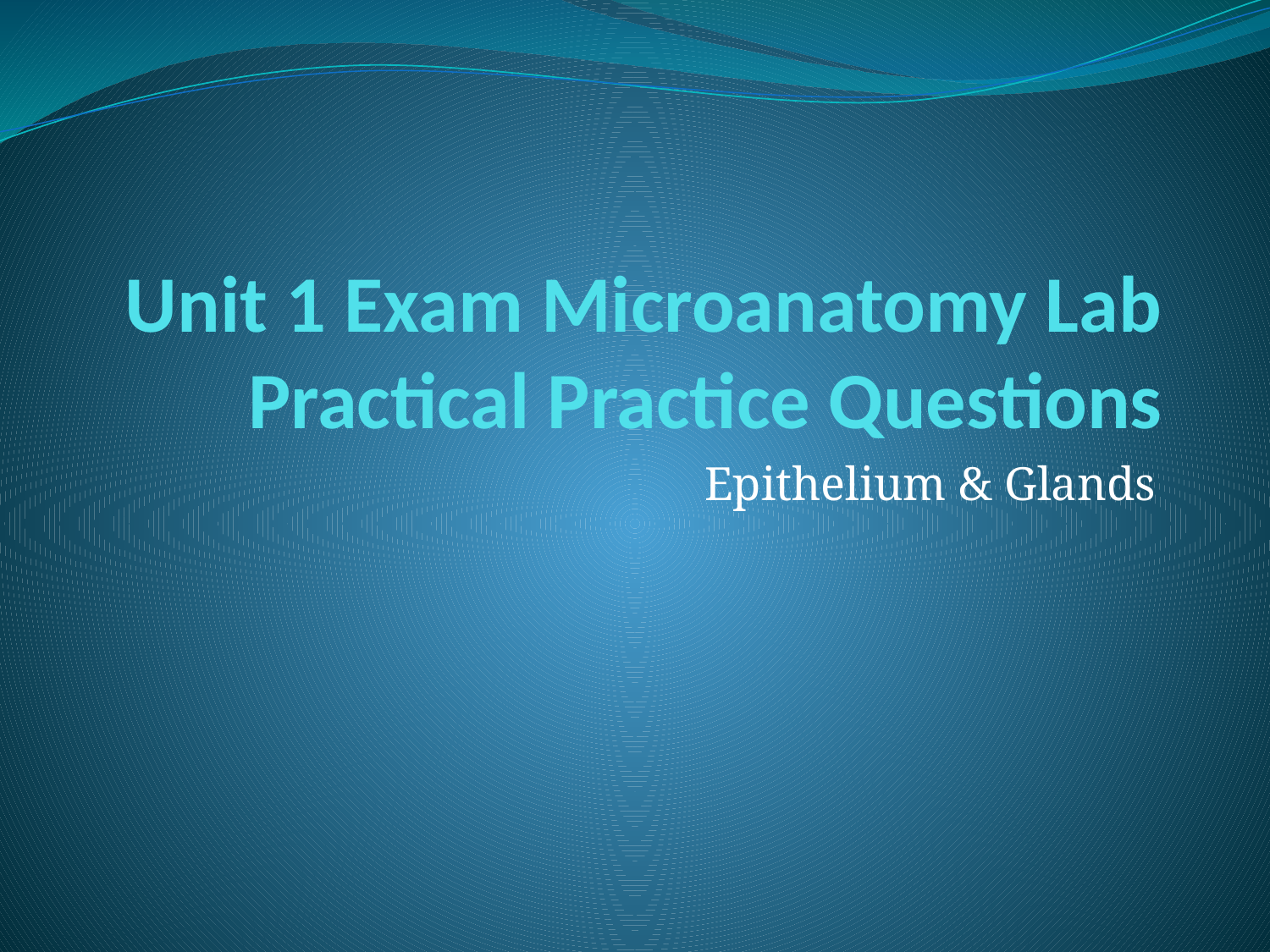

# Unit 1 Exam Microanatomy Lab Practical Practice Questions
Epithelium & Glands